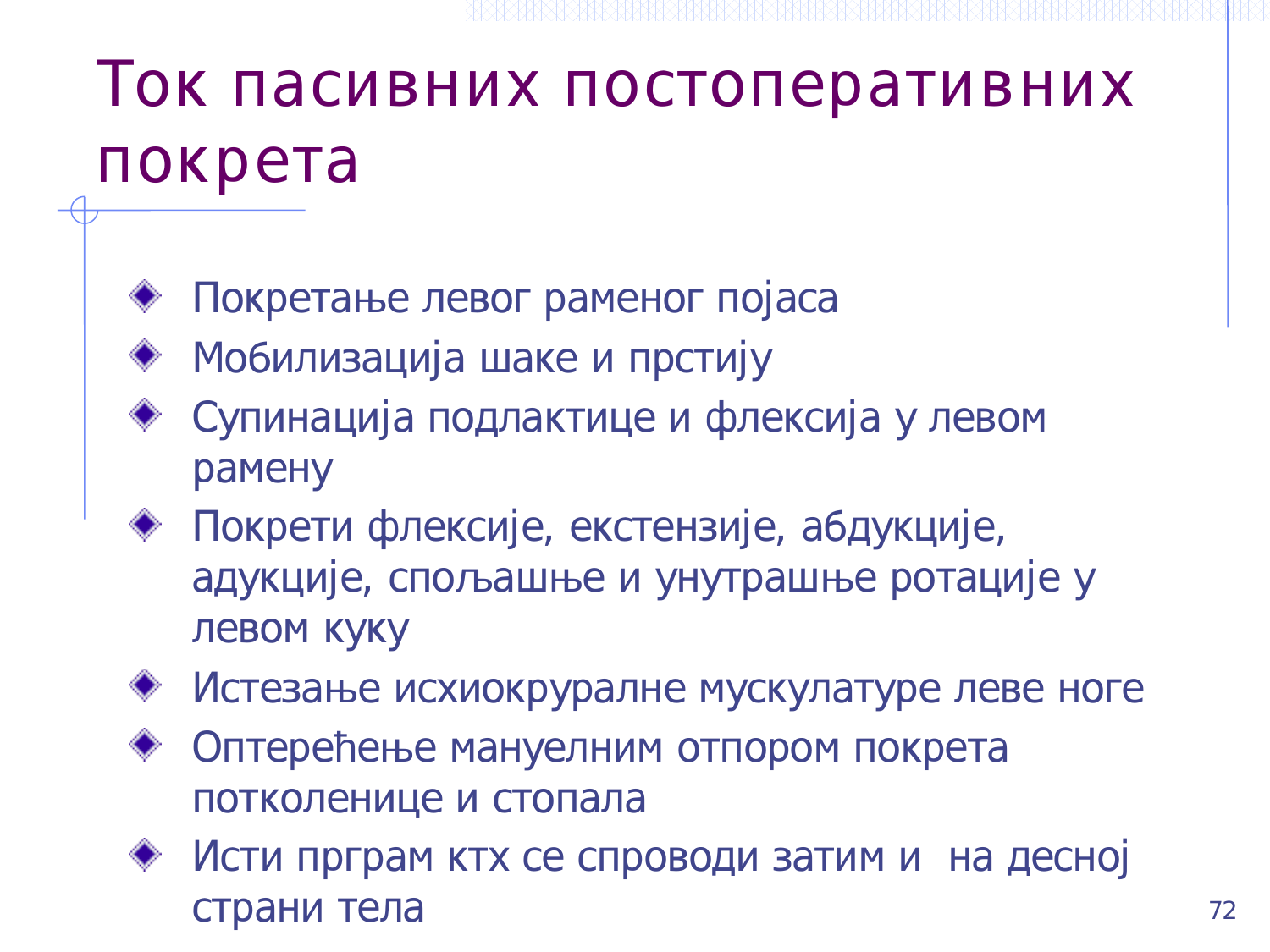

# Ток пасивних постоперативних покрета
Покретање левог раменог појаса
Мобилизација шаке и прстију
Супинација подлактице и флексија у левом рамену
Покрети флексије, екстензије, абдукције, адукције, спољашње и унутрашње ротације у левом куку
Истезање исхиокруралне мускулатуре леве ноге
Оптерећење мануелним отпором покрета потколенице и стопала
Исти прграм ктх се спроводи затим и  на десној страни тела
72